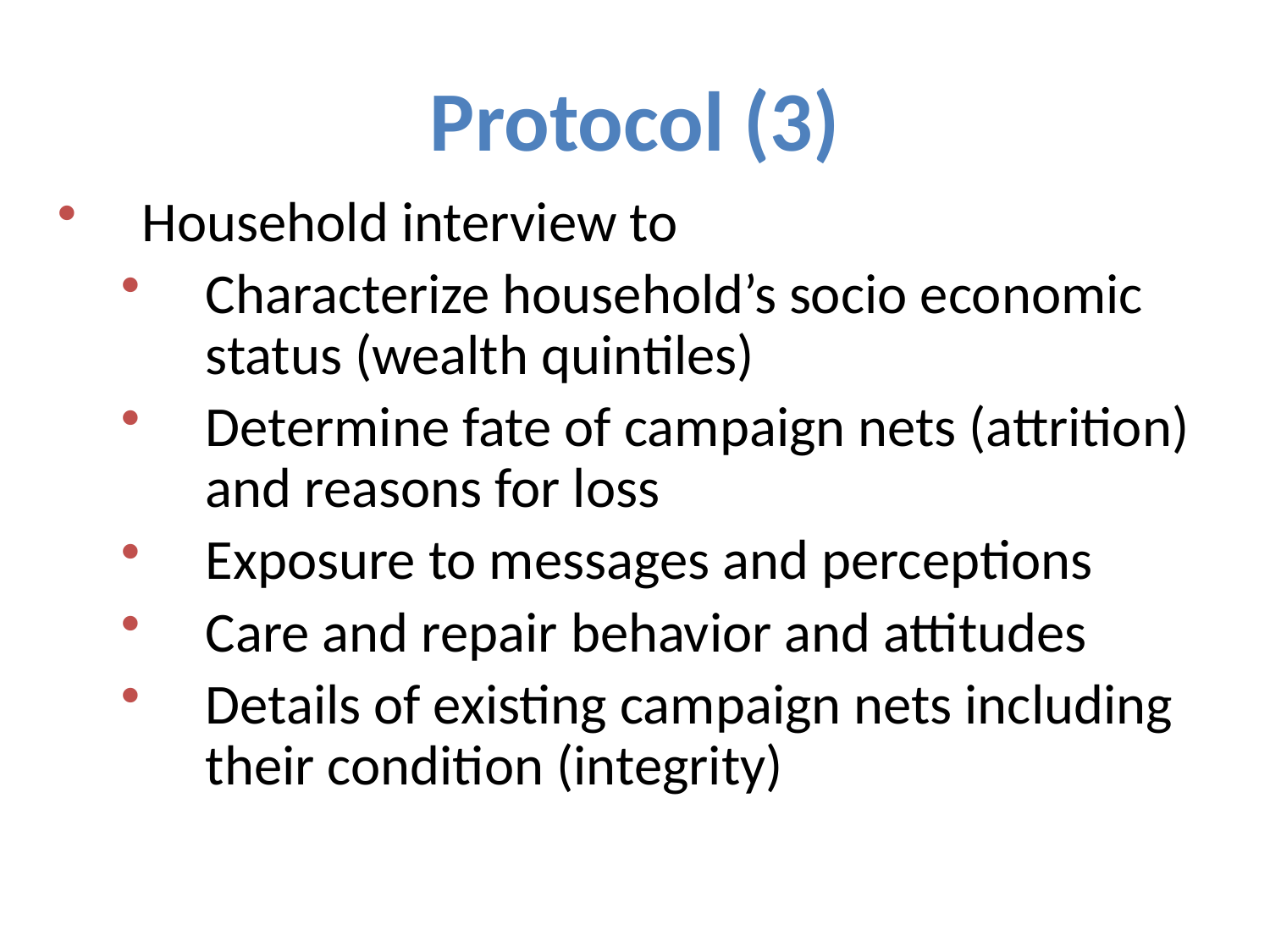

Protocol (3)
Household interview to
Characterize household’s socio economic status (wealth quintiles)
Determine fate of campaign nets (attrition) and reasons for loss
Exposure to messages and perceptions
Care and repair behavior and attitudes
Details of existing campaign nets including their condition (integrity)